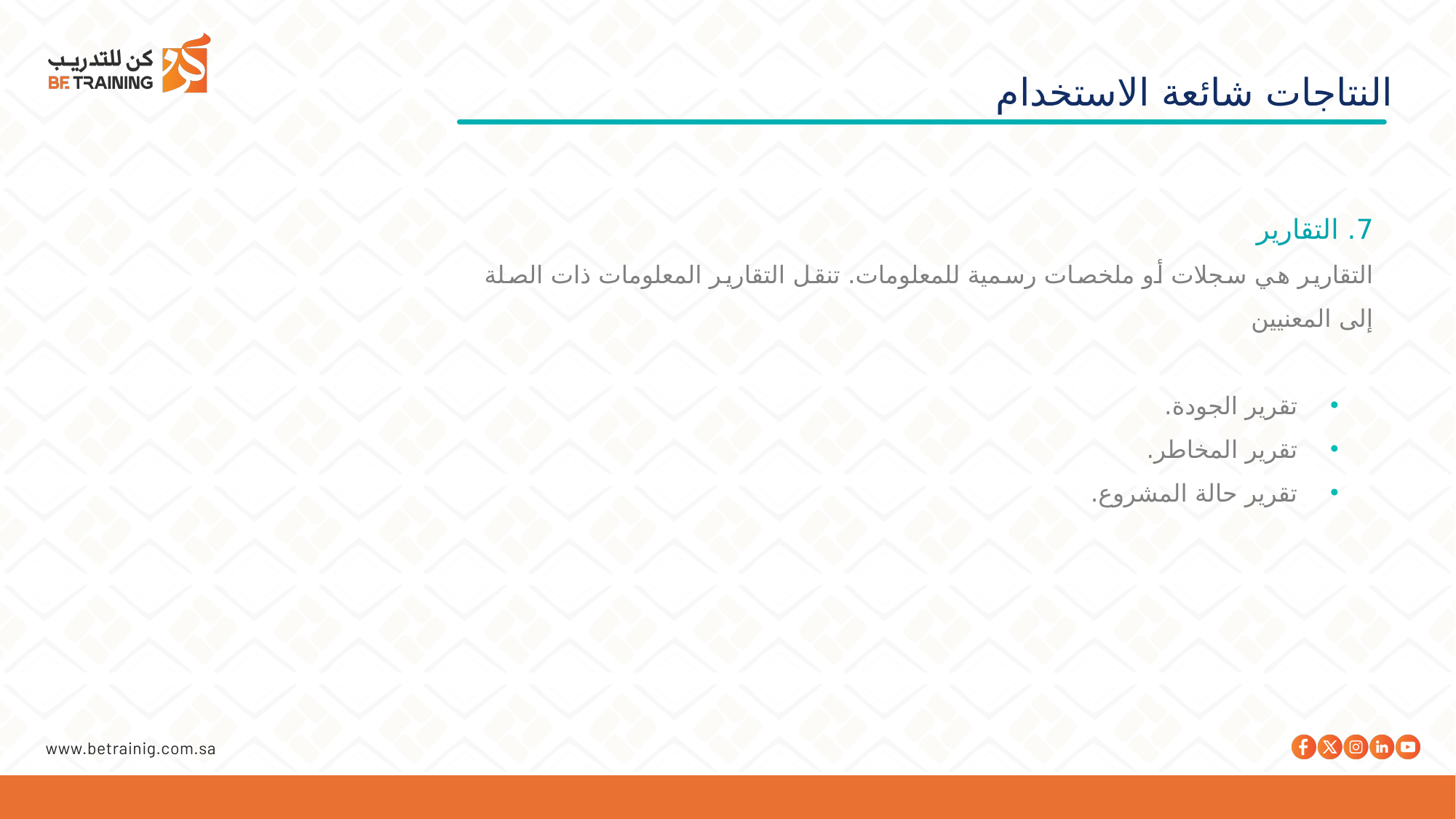

النتاجات شائعة الاستخدام
7. التقارير
التقارير هي سجلات أو ملخصات رسمية للمعلومات. تنقل التقارير المعلومات ذات الصلة إلى المعنيين

تقرير الجودة.
تقرير المخاطر.
تقرير حالة المشروع.